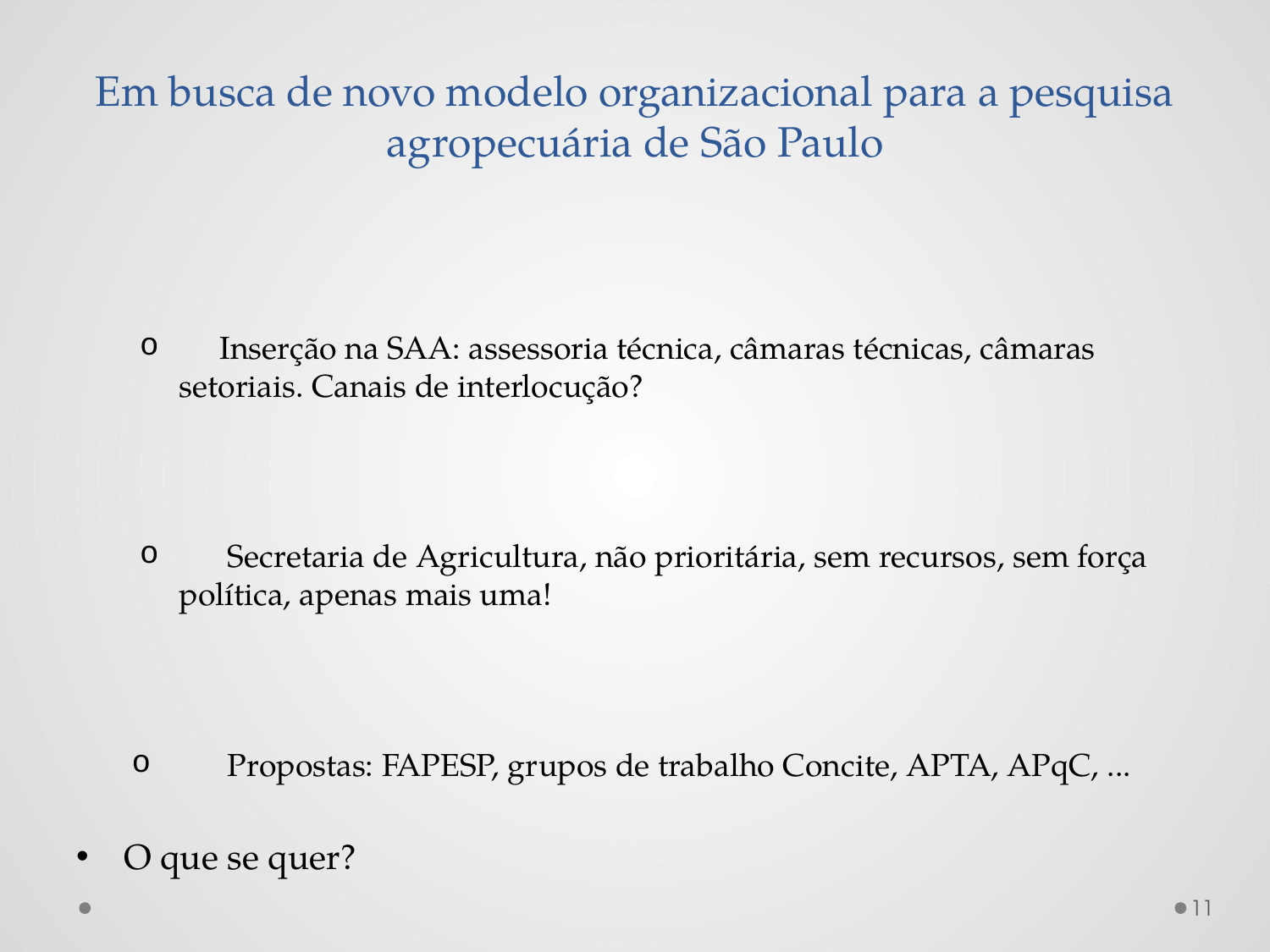

# Em busca de novo modelo organizacional para a pesquisa agropecuária de São Paulo

     Inserção na SAA: assessoria técnica, câmaras técnicas, câmaras setoriais. Canais de interlocução?

      Secretaria de Agricultura, não prioritária, sem recursos, sem força política, apenas mais uma!

       Propostas: FAPESP, grupos de trabalho Concite, APTA, APqC, ...

O que se quer?
11